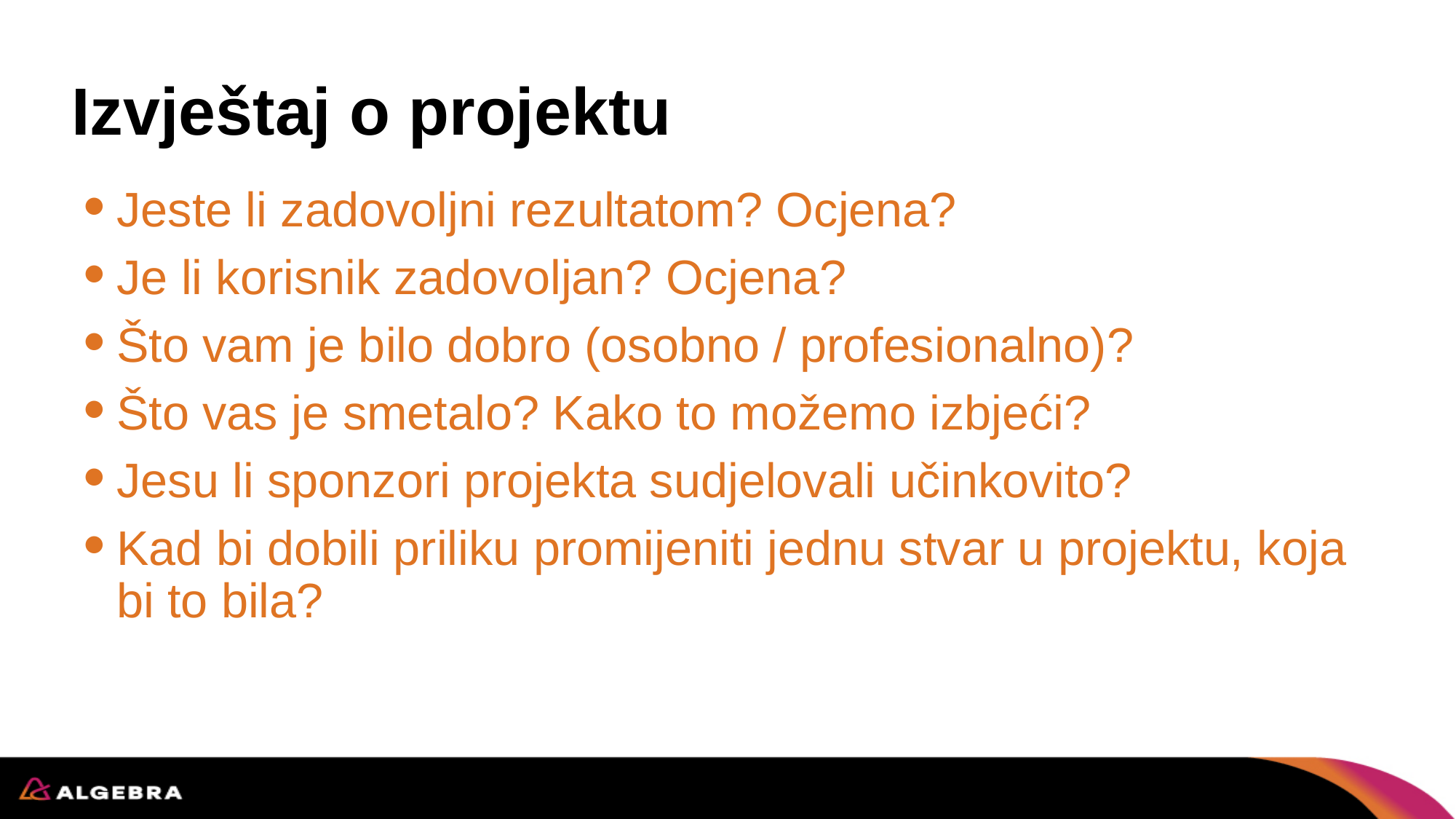

# Izvještaj o projektu
Jeste li zadovoljni rezultatom? Ocjena?
Je li korisnik zadovoljan? Ocjena?
Što vam je bilo dobro (osobno / profesionalno)?
Što vas je smetalo? Kako to možemo izbjeći?
Jesu li sponzori projekta sudjelovali učinkovito?
Kad bi dobili priliku promijeniti jednu stvar u projektu, koja bi to bila?